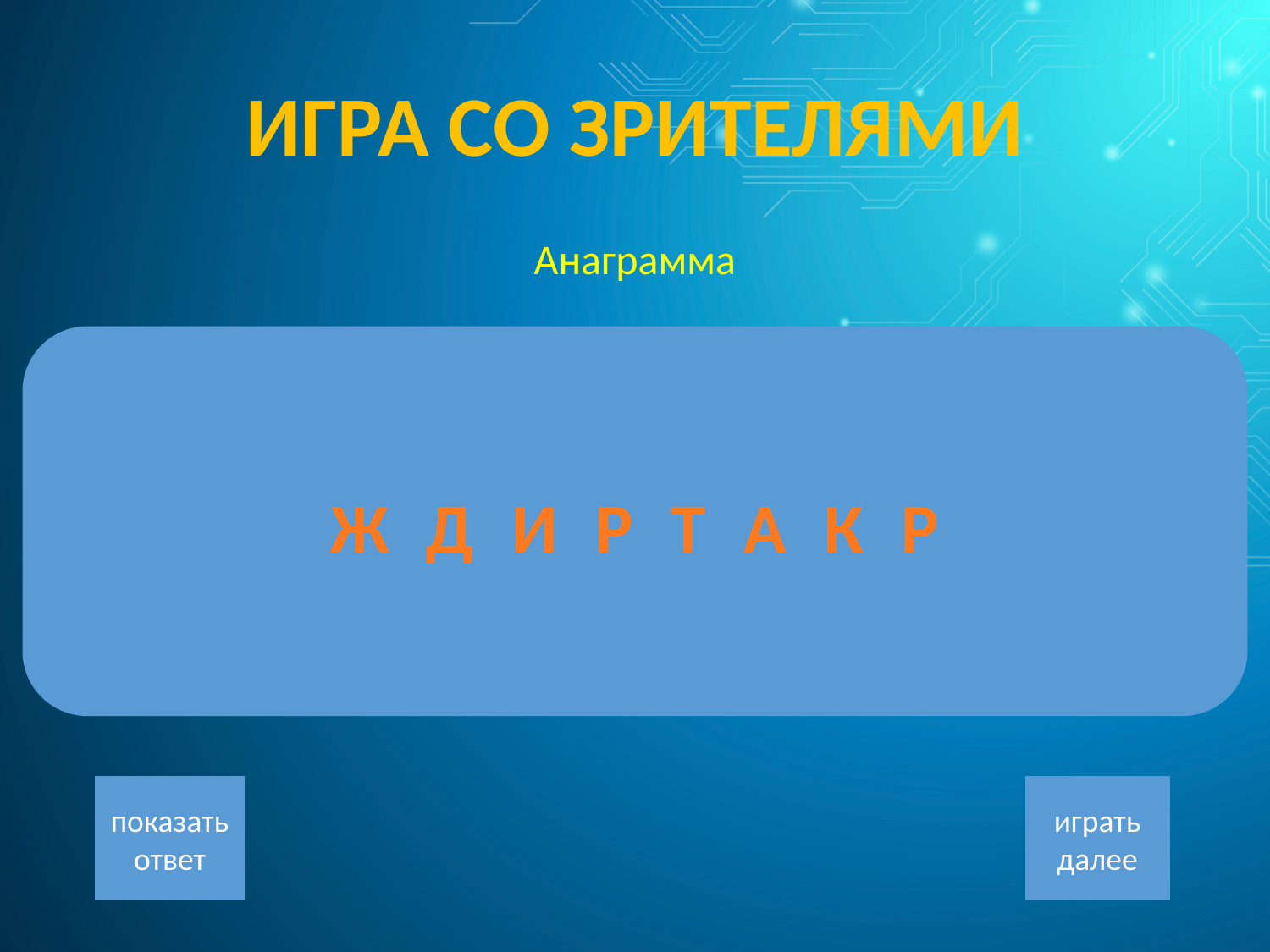

# Игра со зрителями
Анаграмма

Ж
Д
И
Р
Т
А
К
Р
показать ответ
играть далее